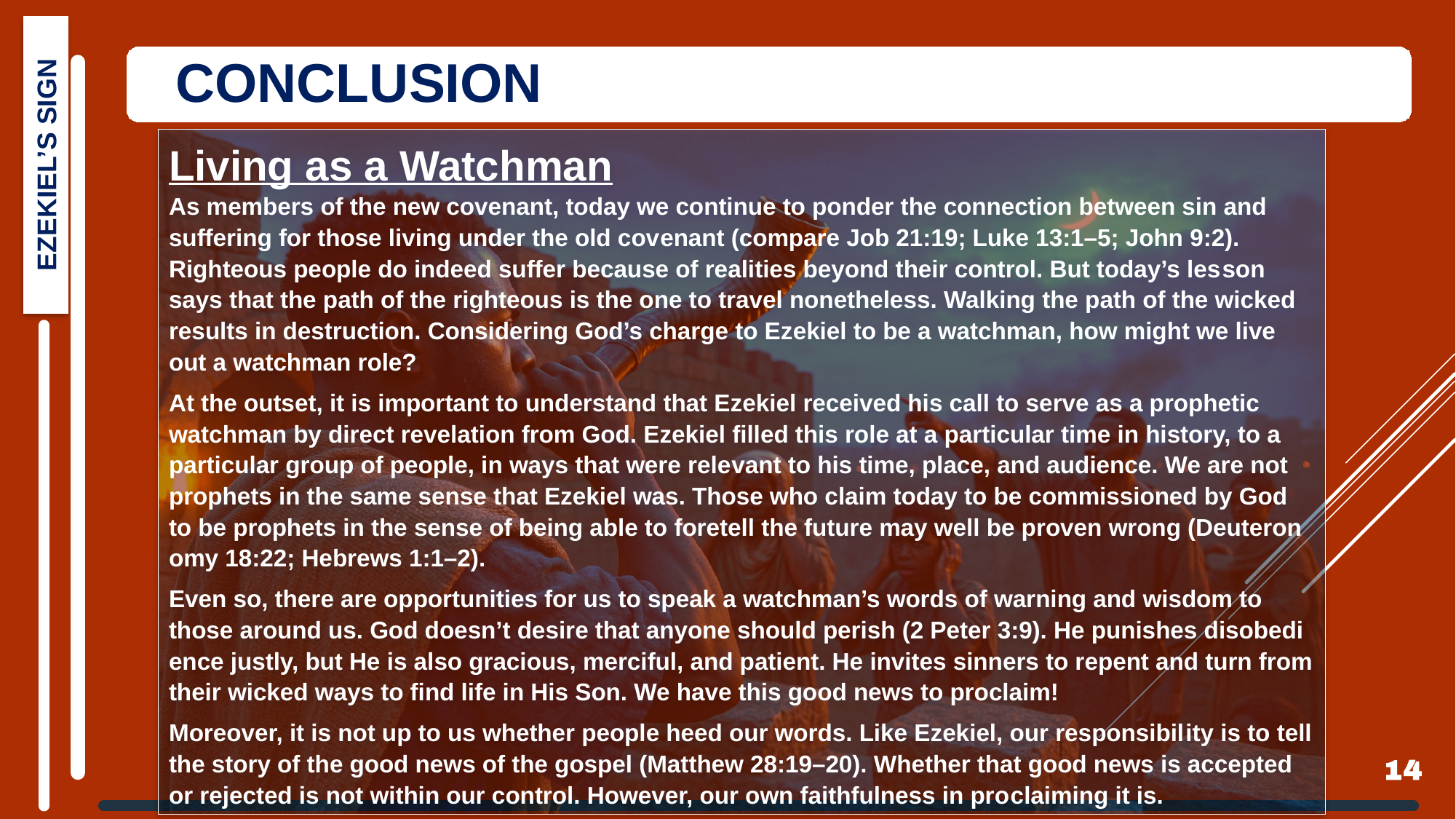

Conclusion
Living as a Watchman
As members of the new covenant, today we continue to ponder the connection between sin and suffering for those living under the old cov­enant (compare Job 21:19; Luke 13:1–5; John 9:2). Righteous people do indeed suffer because of realities beyond their control. But today’s les­son says that the path of the righteous is the one to travel nonetheless. Walking the path of the wicked results in destruction. Considering God’s charge to Ezekiel to be a watchman, how might we live out a watchman role?

At the outset, it is important to understand that Ezekiel received his call to serve as a prophetic watchman by direct revelation from God. Ezekiel filled this role at a particular time in history, to a particular group of people, in ways that were rele­vant to his time, place, and audience. We are not prophets in the same sense that Ezekiel was. Those who claim today to be commissioned by God to be prophets in the sense of being able to foretell the future may well be proven wrong (Deuteron­omy 18:22; Hebrews 1:1–2).

Even so, there are opportunities for us to speak a watchman’s words of warning and wisdom to those around us. God doesn’t desire that anyone should perish (2 Peter 3:9). He punishes disobedi­ence justly, but He is also gracious, merciful, and patient. He invites sinners to repent and turn from their wicked ways to find life in His Son. We have this good news to proclaim!

Moreover, it is not up to us whether people heed our words. Like Ezekiel, our responsibil­ity is to tell the story of the good news of the gospel (Matthew 28:19–20). Whether that good news is accepted or rejected is not within our control. However, our own faithfulness in pro­claiming it is.
EZEKIEL’S SIGN
14